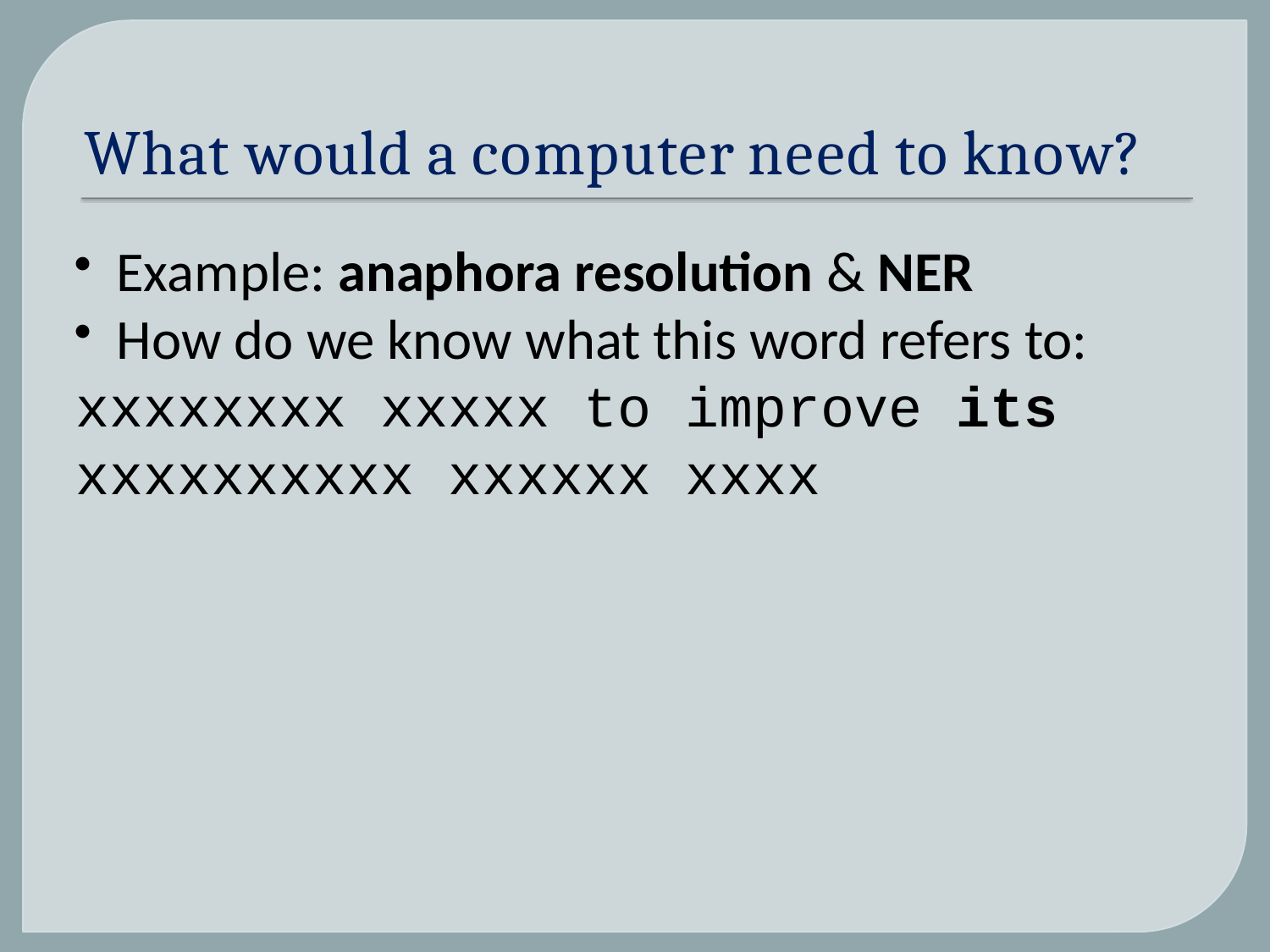

# What would a computer need to know?
Example: anaphora resolution & NER
How do we know what this word refers to:
xxxxxxxx xxxxx to improve its
xxxxxxxxxx xxxxxx xxxx